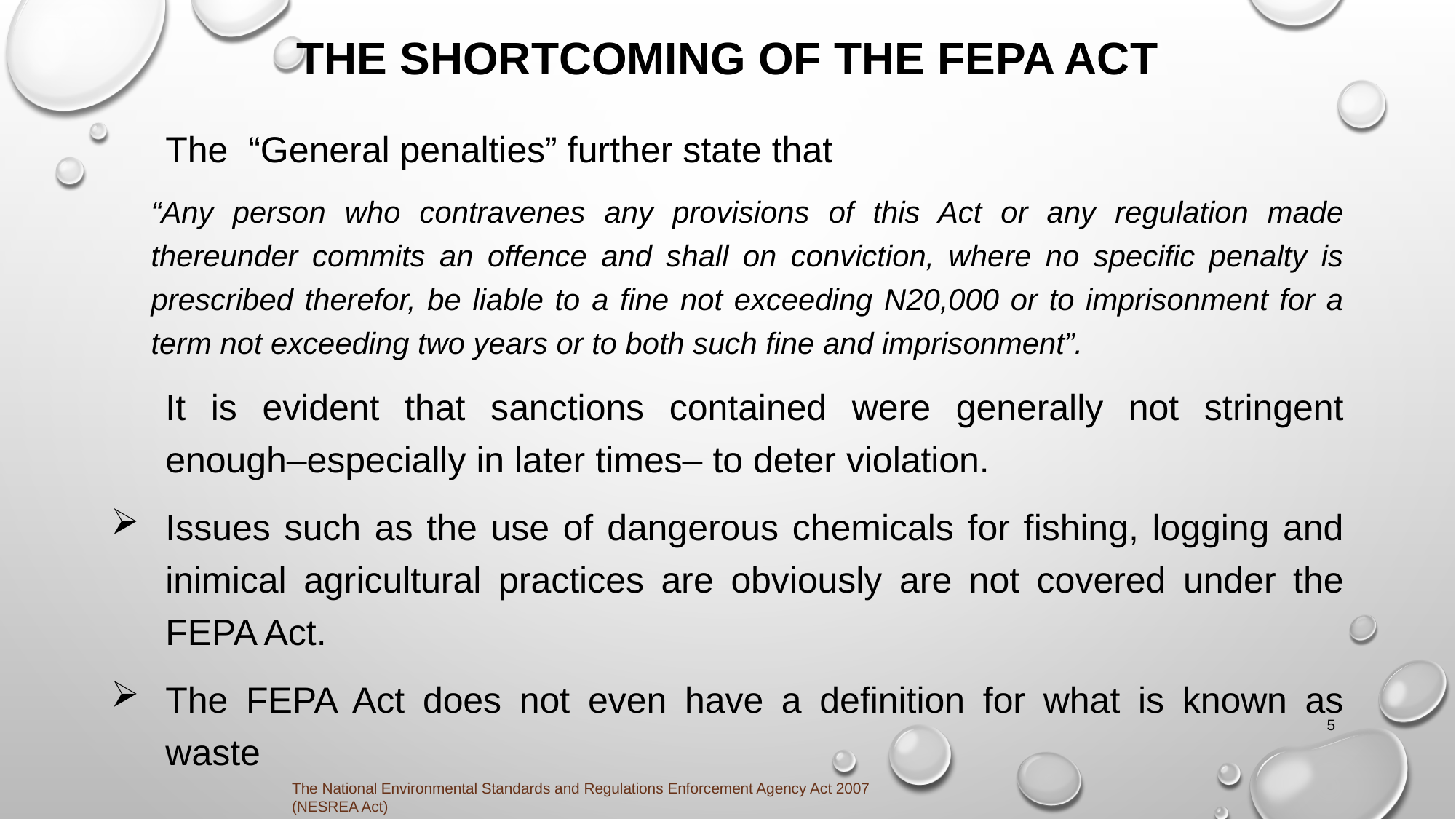

# the shortcoming of the fepa act
The  “General penalties” further state that
“Any person who contravenes any provisions of this Act or any regulation made thereunder commits an offence and shall on conviction, where no specific penalty is prescribed therefor, be liable to a fine not exceeding N20,000 or to imprisonment for a term not exceeding two years or to both such fine and imprisonment”.
It is evident that sanctions contained were generally not stringent enough–especially in later times– to deter violation.
Issues such as the use of dangerous chemicals for fishing, logging and inimical agricultural practices are obviously are not covered under the FEPA Act.
The FEPA Act does not even have a definition for what is known as waste
5
The National Environmental Standards and Regulations Enforcement Agency Act 2007 (NESREA Act)